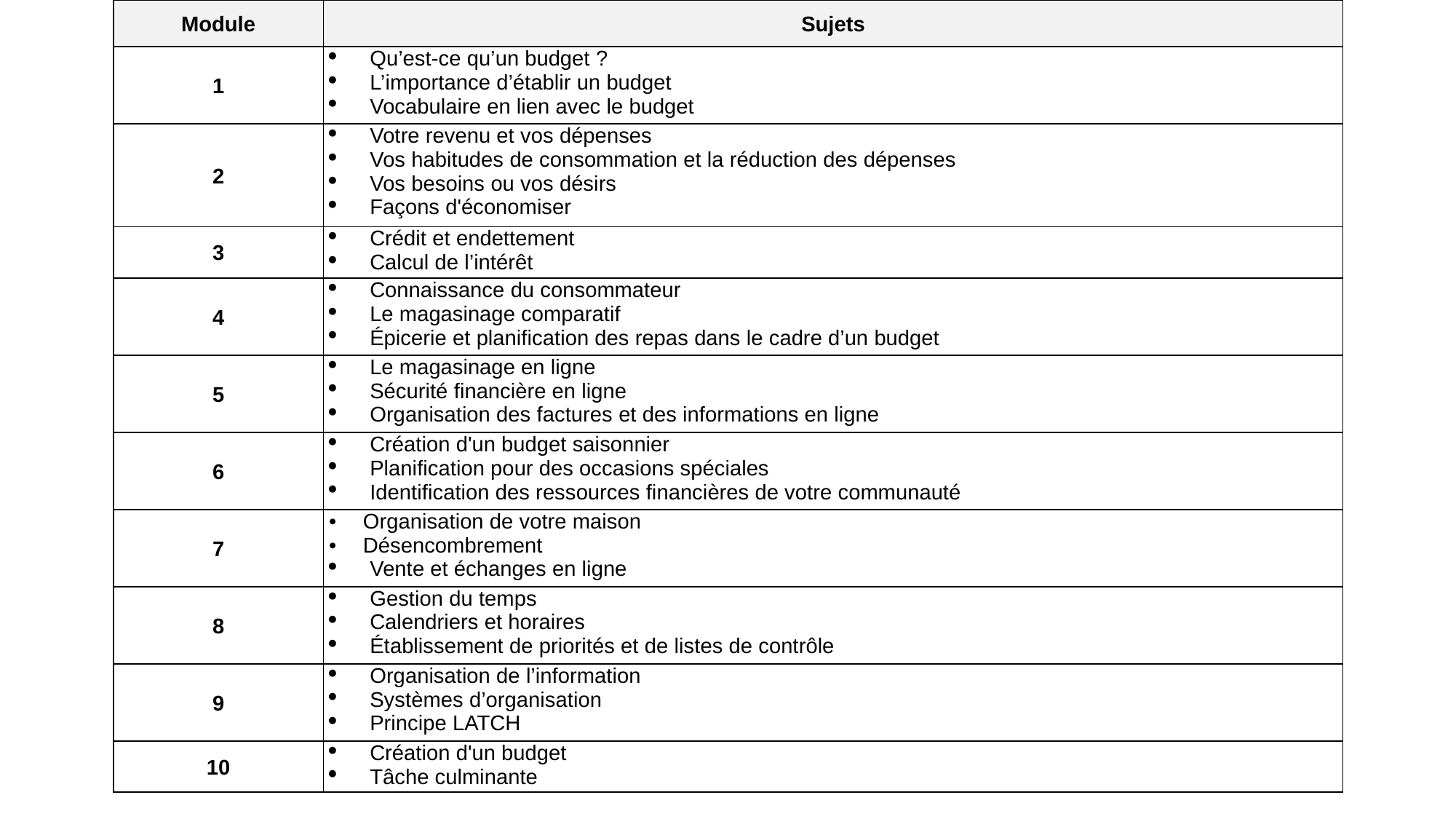

| Module | Sujets |
| --- | --- |
| 1 | Qu’est-ce qu’un budget ? L’importance d’établir un budget Vocabulaire en lien avec le budget |
| 2 | Votre revenu et vos dépenses Vos habitudes de consommation et la réduction des dépenses Vos besoins ou vos désirs  Façons d'économiser |
| 3 | Crédit et endettement Calcul de l’intérêt |
| 4 | Connaissance du consommateur Le magasinage comparatif Épicerie et planification des repas dans le cadre d’un budget |
| 5 | Le magasinage en ligne Sécurité financière en ligne Organisation des factures et des informations en ligne |
| 6 | Création d'un budget saisonnier Planification pour des occasions spéciales  Identification des ressources financières de votre communauté |
| 7 | Organisation de votre maison Désencombrement Vente et échanges en ligne |
| 8 | Gestion du temps Calendriers et horaires Établissement de priorités et de listes de contrôle |
| 9 | Organisation de l’information Systèmes d’organisation Principe LATCH |
| 10 | Création d'un budget Tâche culminante |